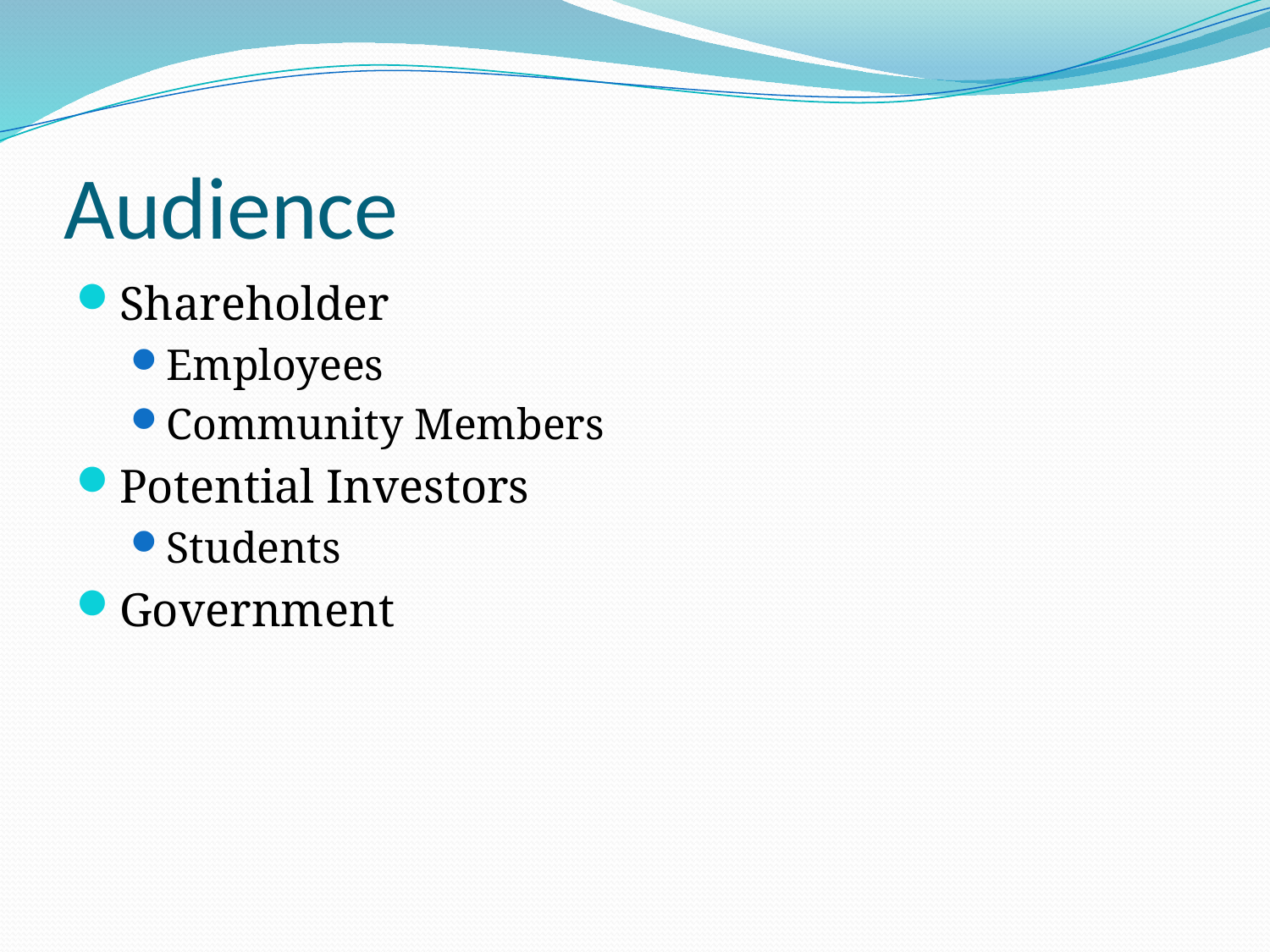

# Audience
Shareholder
Employees
Community Members
Potential Investors
Students
Government